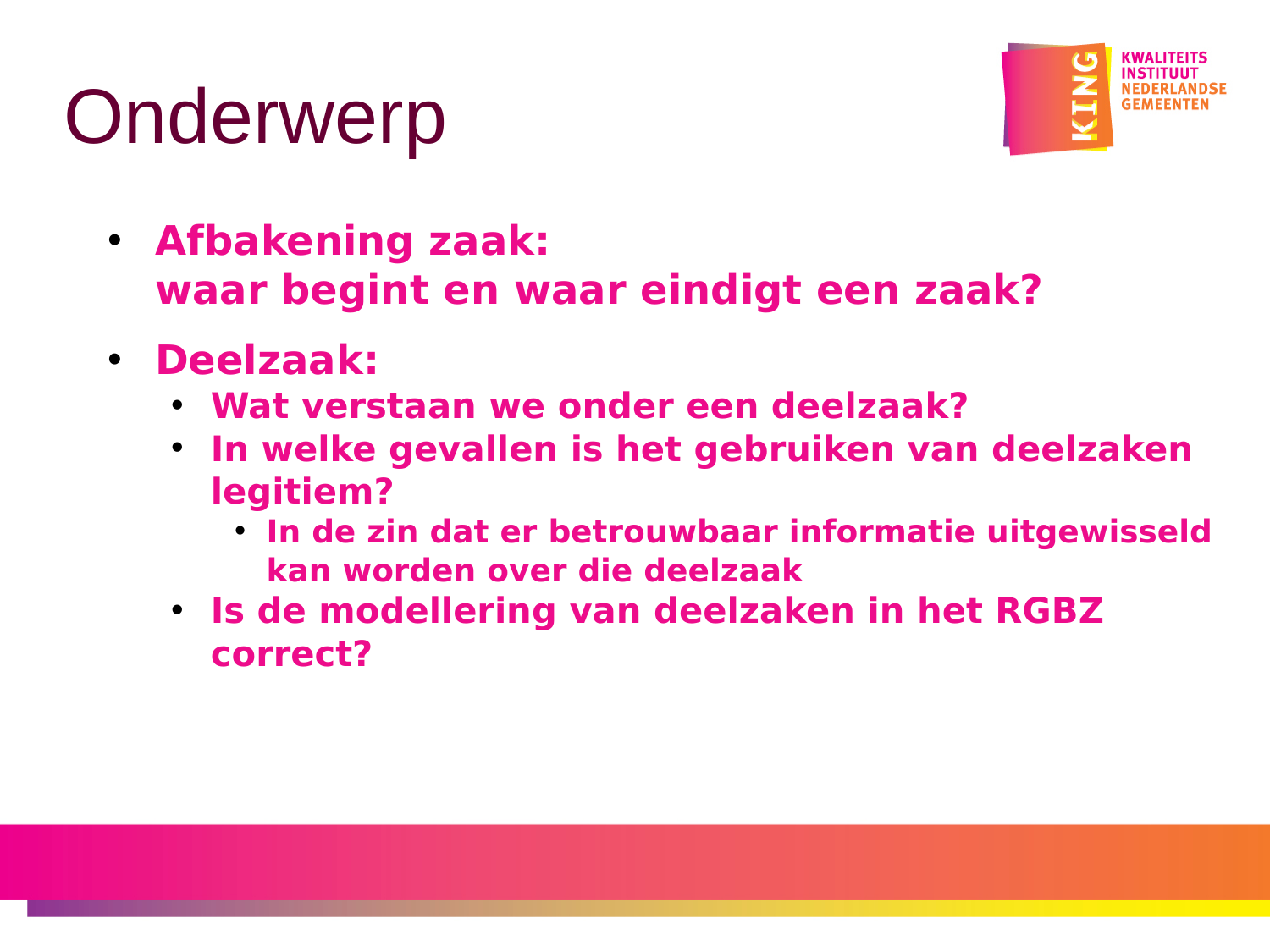

# Onderwerp
Afbakening zaak:
waar begint en waar eindigt een zaak?
Deelzaak:
Wat verstaan we onder een deelzaak?
In welke gevallen is het gebruiken van deelzaken legitiem?
In de zin dat er betrouwbaar informatie uitgewisseld kan worden over die deelzaak
Is de modellering van deelzaken in het RGBZ correct?